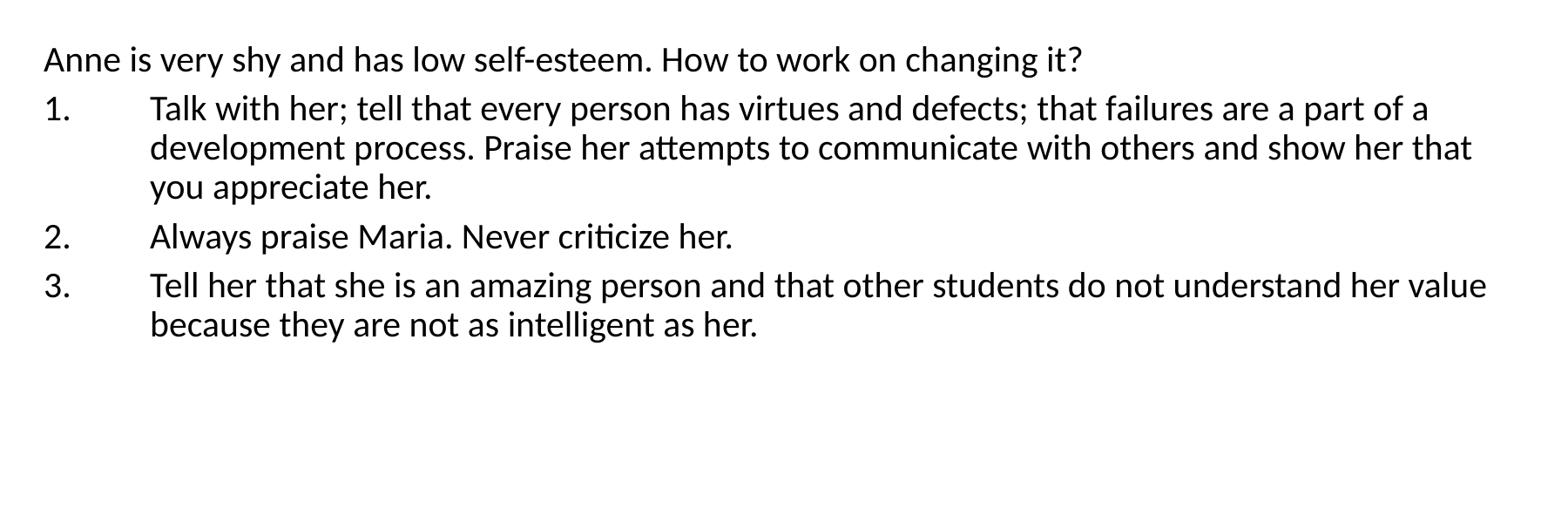

Anne is very shy and has low self-esteem. How to work on changing it?
Talk with her; tell that every person has virtues and defects; that failures are a part of a development process. Praise her attempts to communicate with others and show her that you appreciate her.
Always praise Maria. Never criticize her.
Tell her that she is an amazing person and that other students do not understand her value because they are not as intelligent as her.